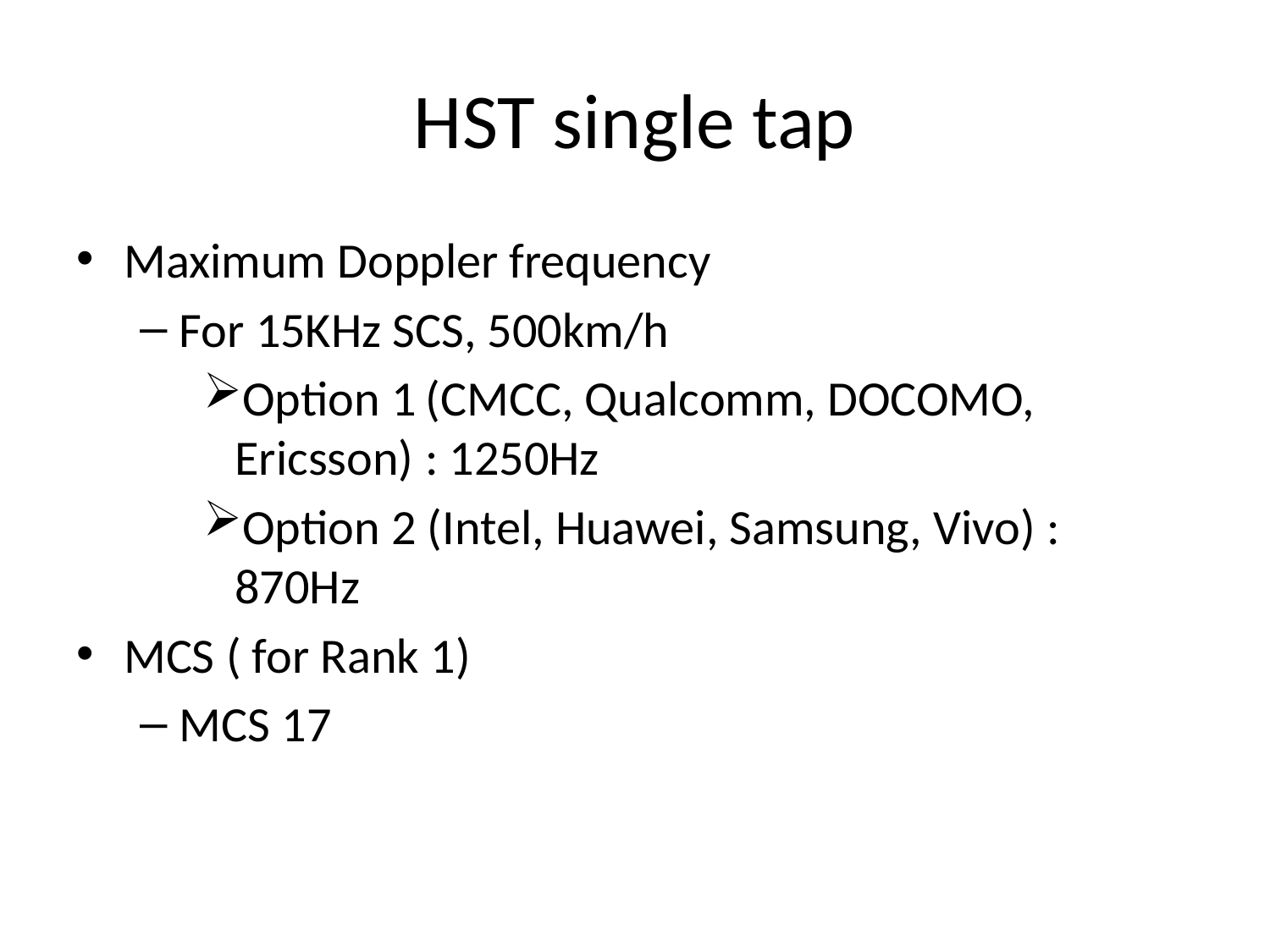

# HST single tap
Maximum Doppler frequency
For 15KHz SCS, 500km/h
Option 1 (CMCC, Qualcomm, DOCOMO, Ericsson) : 1250Hz
Option 2 (Intel, Huawei, Samsung, Vivo) : 870Hz
MCS ( for Rank 1)
MCS 17